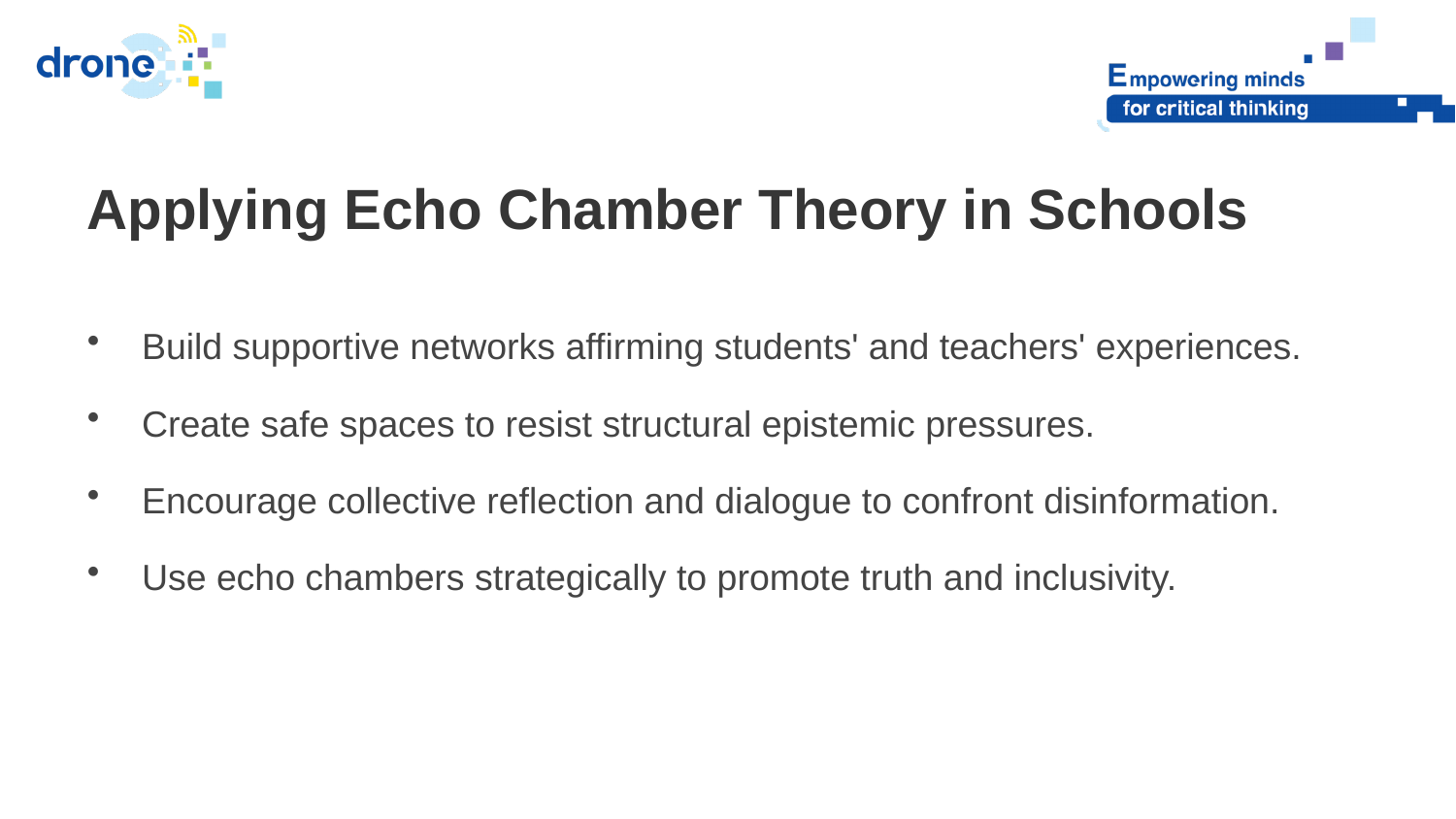

Applying Echo Chamber Theory in Schools
Build supportive networks affirming students' and teachers' experiences.
Create safe spaces to resist structural epistemic pressures.
Encourage collective reflection and dialogue to confront disinformation.
Use echo chambers strategically to promote truth and inclusivity.